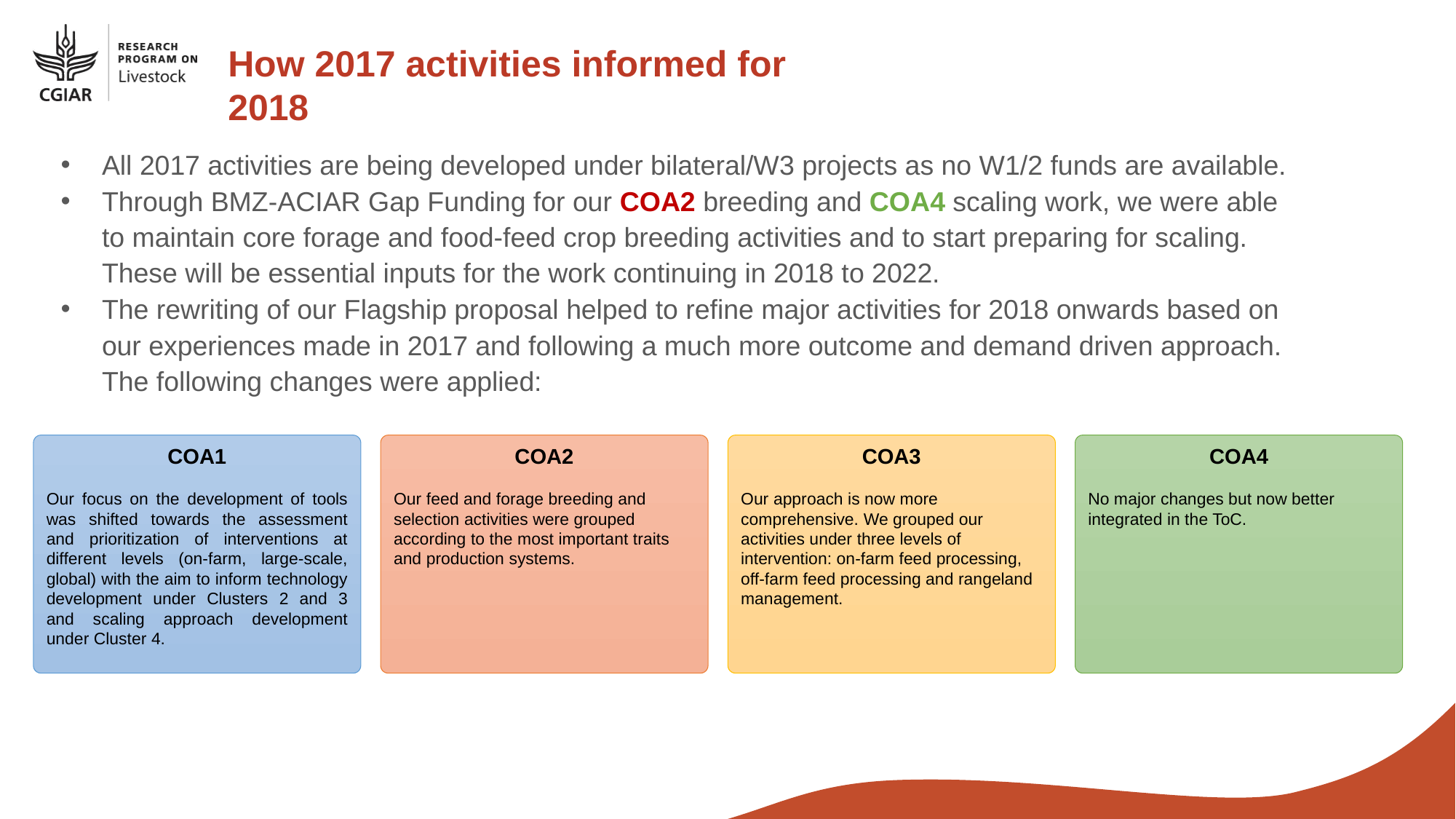

How 2017 activities informed for 2018
All 2017 activities are being developed under bilateral/W3 projects as no W1/2 funds are available.
Through BMZ-ACIAR Gap Funding for our COA2 breeding and COA4 scaling work, we were able to maintain core forage and food-feed crop breeding activities and to start preparing for scaling. These will be essential inputs for the work continuing in 2018 to 2022.
The rewriting of our Flagship proposal helped to refine major activities for 2018 onwards based on our experiences made in 2017 and following a much more outcome and demand driven approach. The following changes were applied:
COA1

Our focus on the development of tools was shifted towards the assessment and prioritization of interventions at different levels (on-farm, large-scale, global) with the aim to inform technology development under Clusters 2 and 3 and scaling approach development under Cluster 4.
COA2

Our feed and forage breeding and selection activities were grouped according to the most important traits and production systems.
COA3

Our approach is now more comprehensive. We grouped our activities under three levels of intervention: on-farm feed processing, off-farm feed processing and rangeland management.
COA4

No major changes but now better integrated in the ToC.